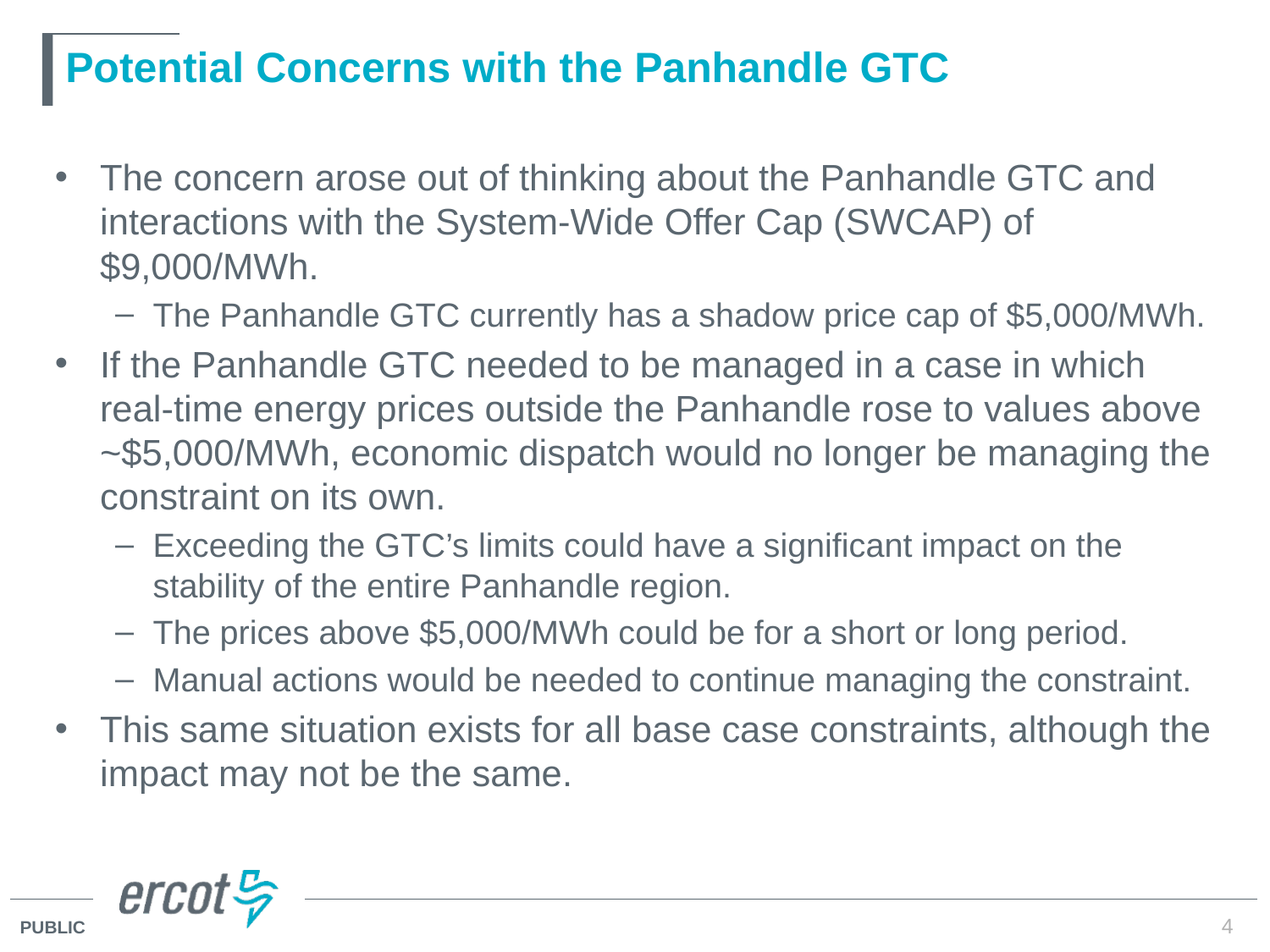

# Potential Concerns with the Panhandle GTC
The concern arose out of thinking about the Panhandle GTC and interactions with the System-Wide Offer Cap (SWCAP) of $9,000/MWh.
The Panhandle GTC currently has a shadow price cap of $5,000/MWh.
If the Panhandle GTC needed to be managed in a case in which real-time energy prices outside the Panhandle rose to values above ~$5,000/MWh, economic dispatch would no longer be managing the constraint on its own.
Exceeding the GTC’s limits could have a significant impact on the stability of the entire Panhandle region.
The prices above $5,000/MWh could be for a short or long period.
Manual actions would be needed to continue managing the constraint.
This same situation exists for all base case constraints, although the impact may not be the same.
4